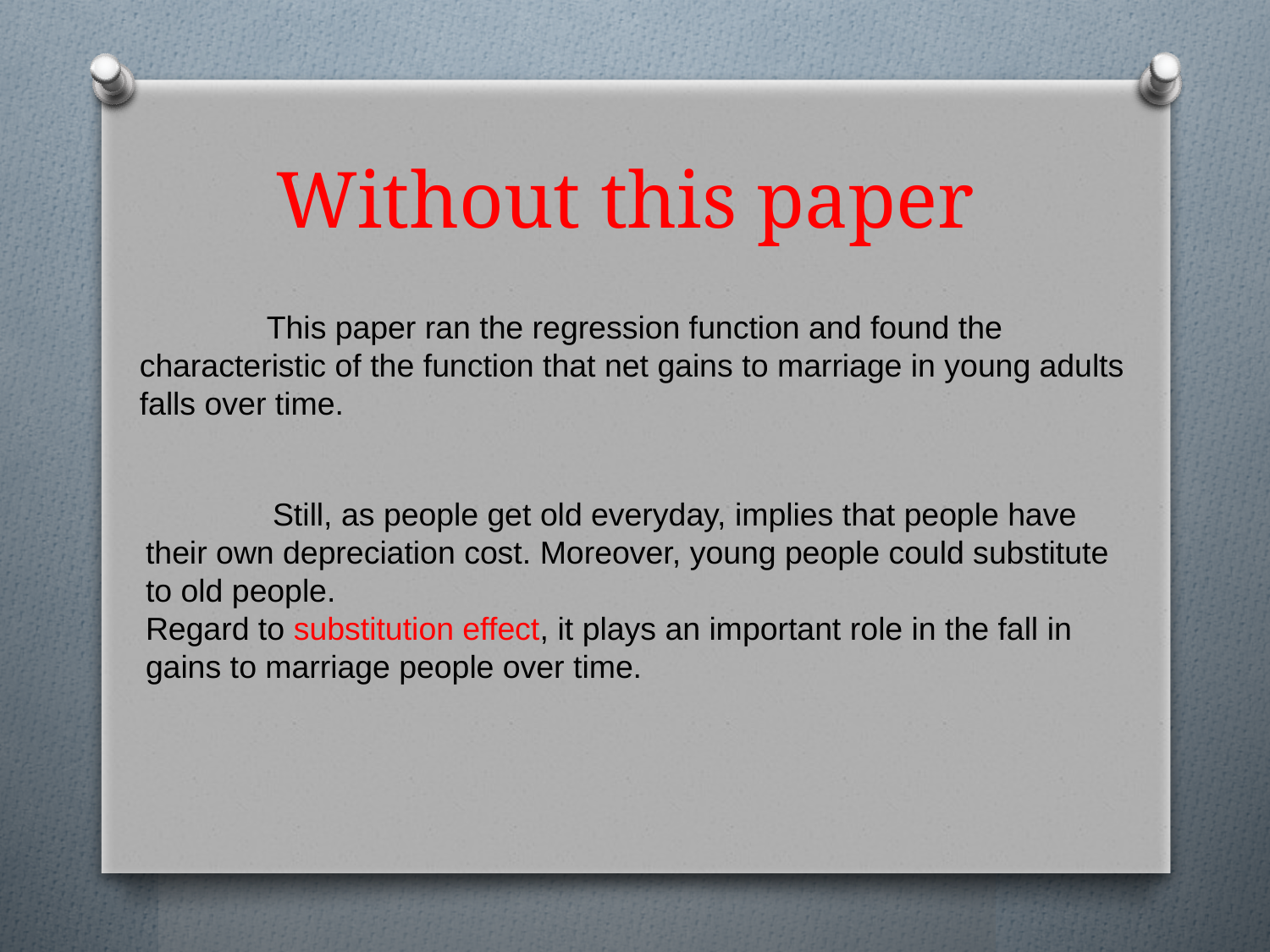

# Without this paper
	This paper ran the regression function and found the characteristic of the function that net gains to marriage in young adults falls over time.
	Still, as people get old everyday, implies that people have their own depreciation cost. Moreover, young people could substitute to old people.
Regard to substitution effect, it plays an important role in the fall in gains to marriage people over time.